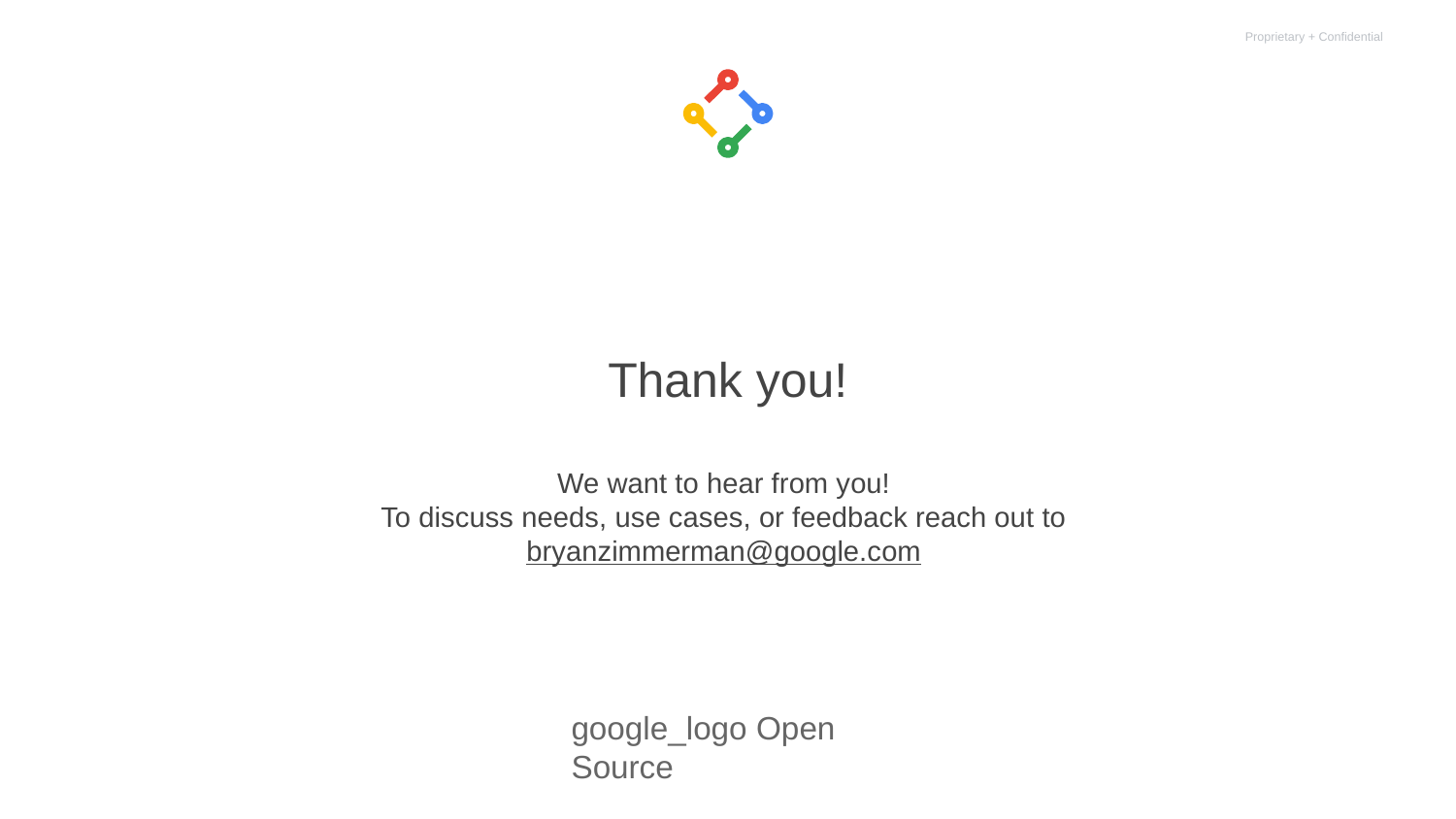

# Thank you!

We want to hear from you!
To discuss needs, use cases, or feedback reach out to
bryanzimmerman@google.com